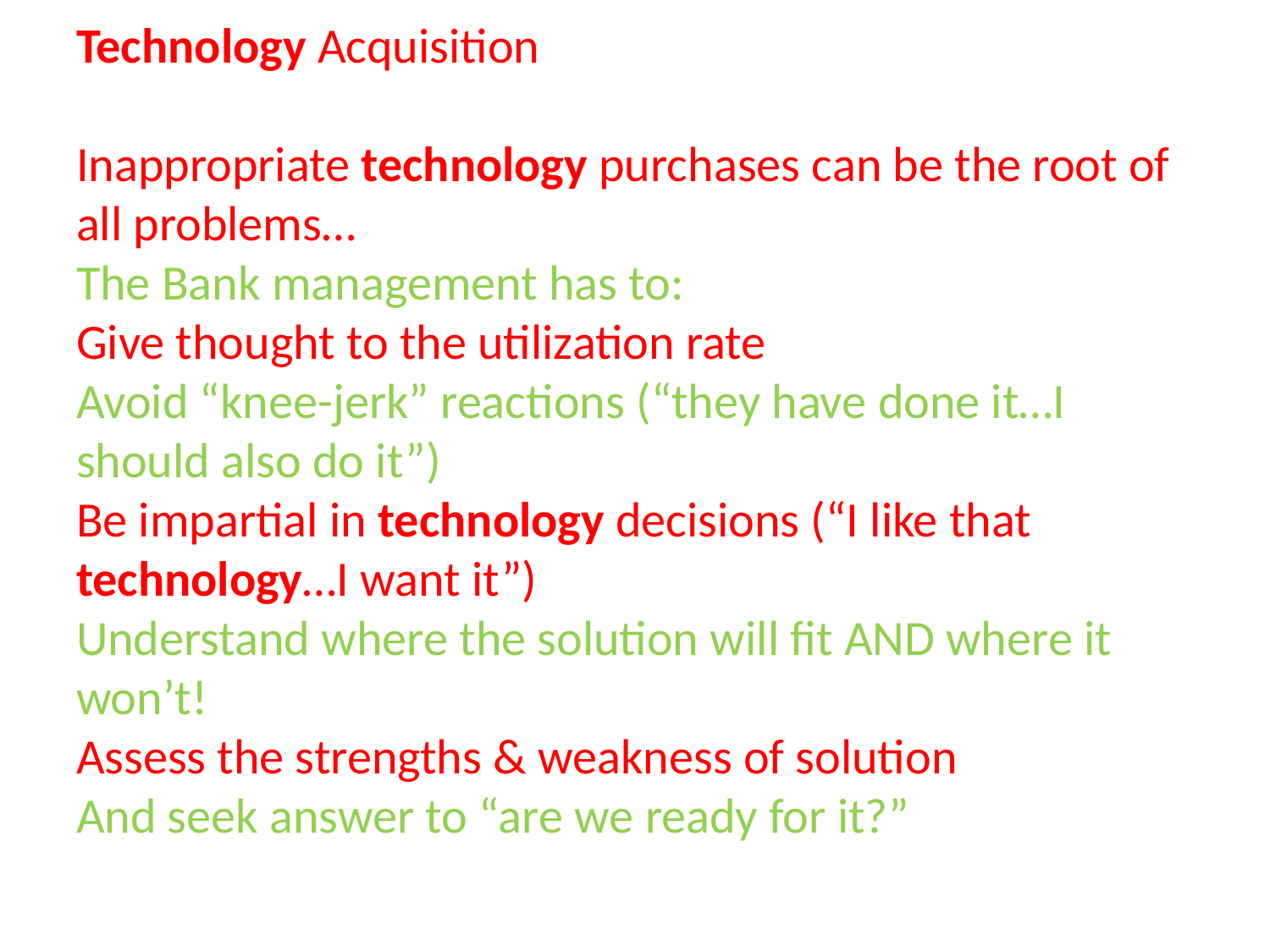

# Technology Acquisition  Inappropriate technology purchases can be the root of all problems… The Bank management has to: Give thought to the utilization rate Avoid “knee-jerk” reactions (“they have done it…I should also do it”) Be impartial in technology decisions (“I like that technology…I want it”) Understand where the solution will fit AND where it won’t! Assess the strengths & weakness of solution And seek answer to “are we ready for it?”